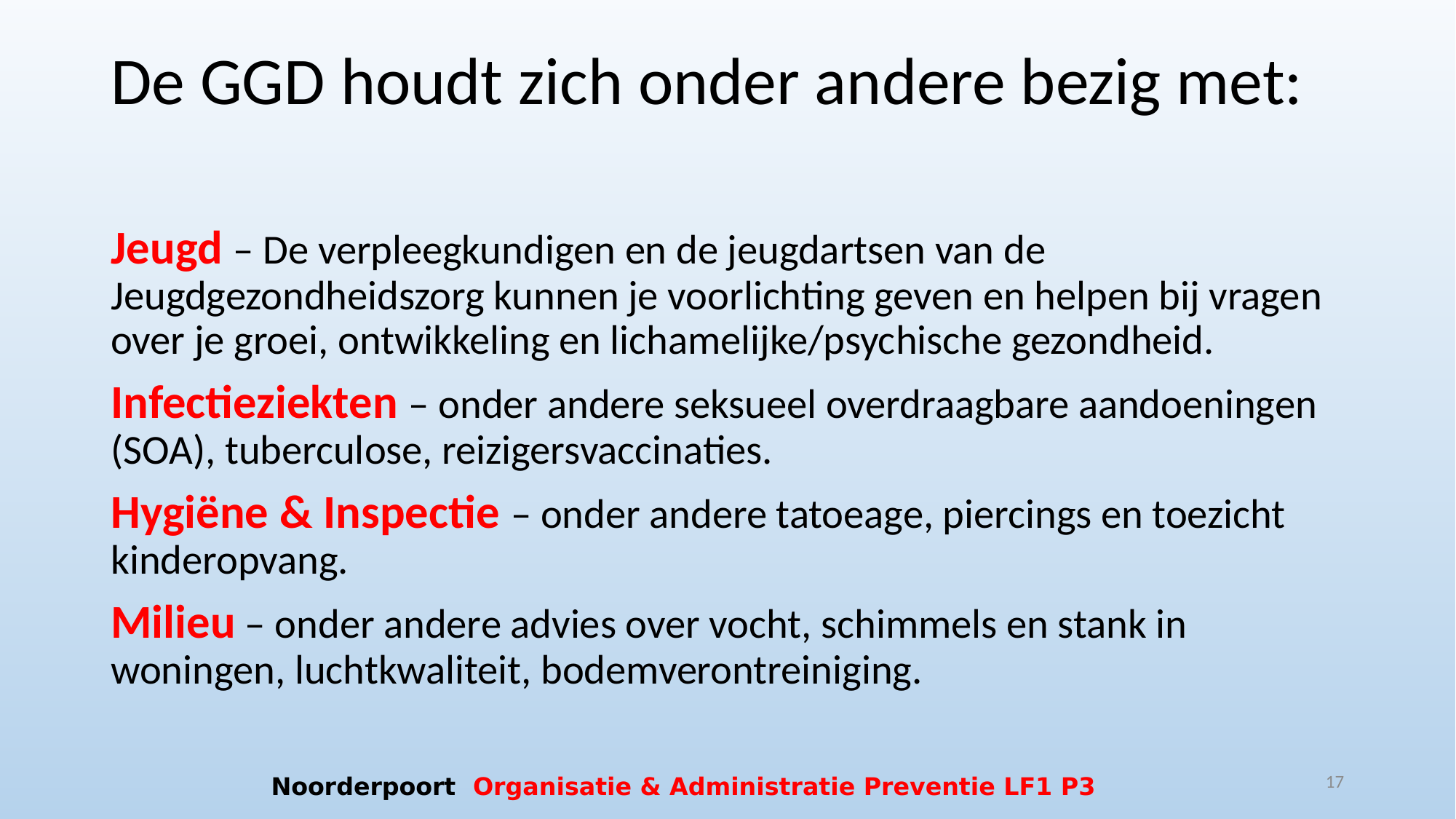

# De GGD houdt zich onder andere bezig met:
Jeugd – De verpleegkundigen en de jeugdartsen van de Jeugdgezondheidszorg kunnen je voorlichting geven en helpen bij vragen over je groei, ontwikkeling en lichamelijke/psychische gezondheid.
Infectieziekten – onder andere seksueel overdraagbare aandoeningen (SOA), tuberculose, reizigersvaccinaties.
Hygiëne & Inspectie – onder andere tatoeage, piercings en toezicht kinderopvang.
Milieu – onder andere advies over vocht, schimmels en stank in woningen, luchtkwaliteit, bodemverontreiniging.

17
Noorderpoort  Organisatie & Administratie Preventie LF1 P3